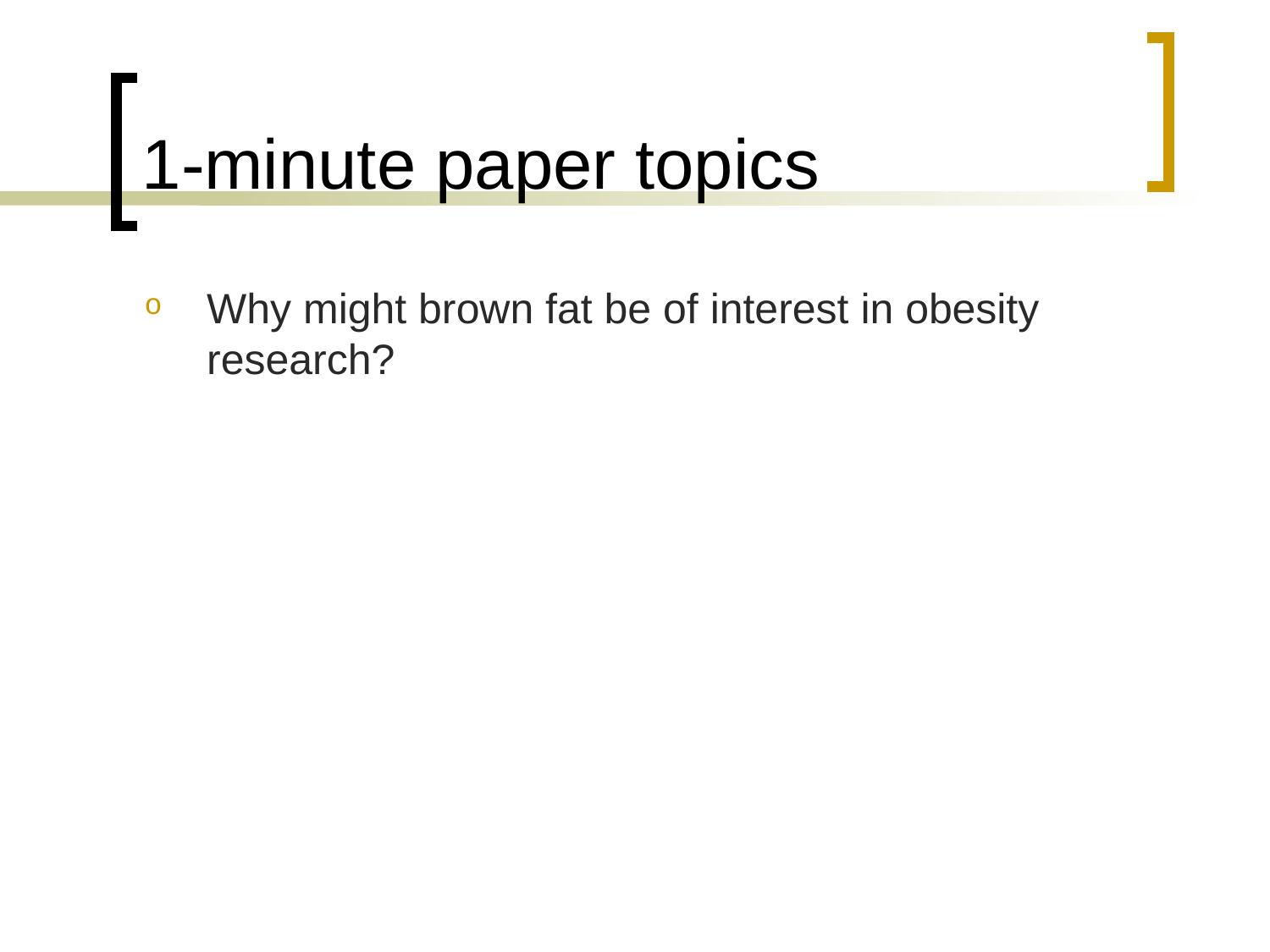

# 1-minute paper topics
Why might brown fat be of interest in obesity research?